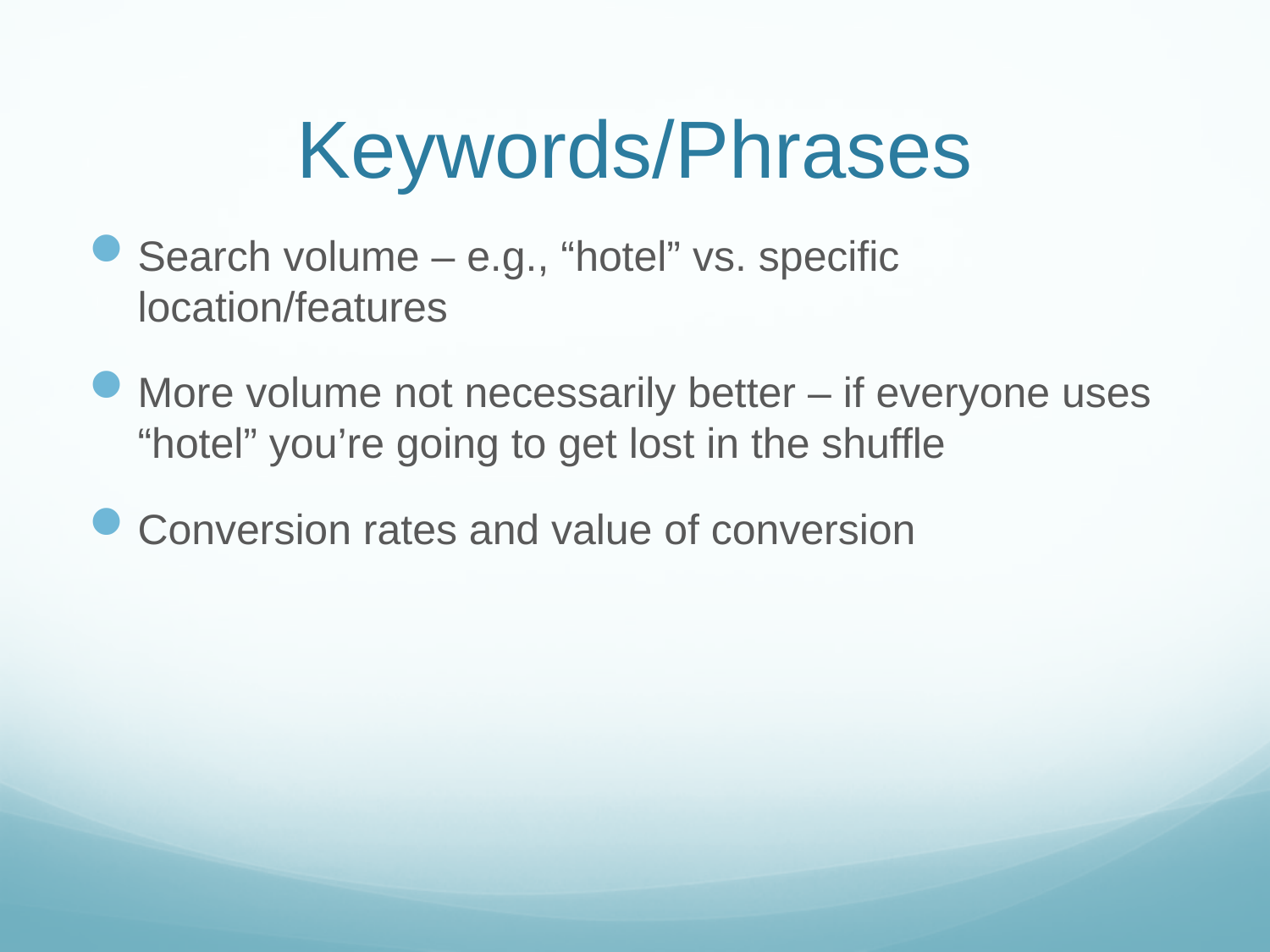

# Keywords/Phrases
Search volume – e.g., “hotel” vs. specific location/features
More volume not necessarily better – if everyone uses “hotel” you’re going to get lost in the shuffle
Conversion rates and value of conversion